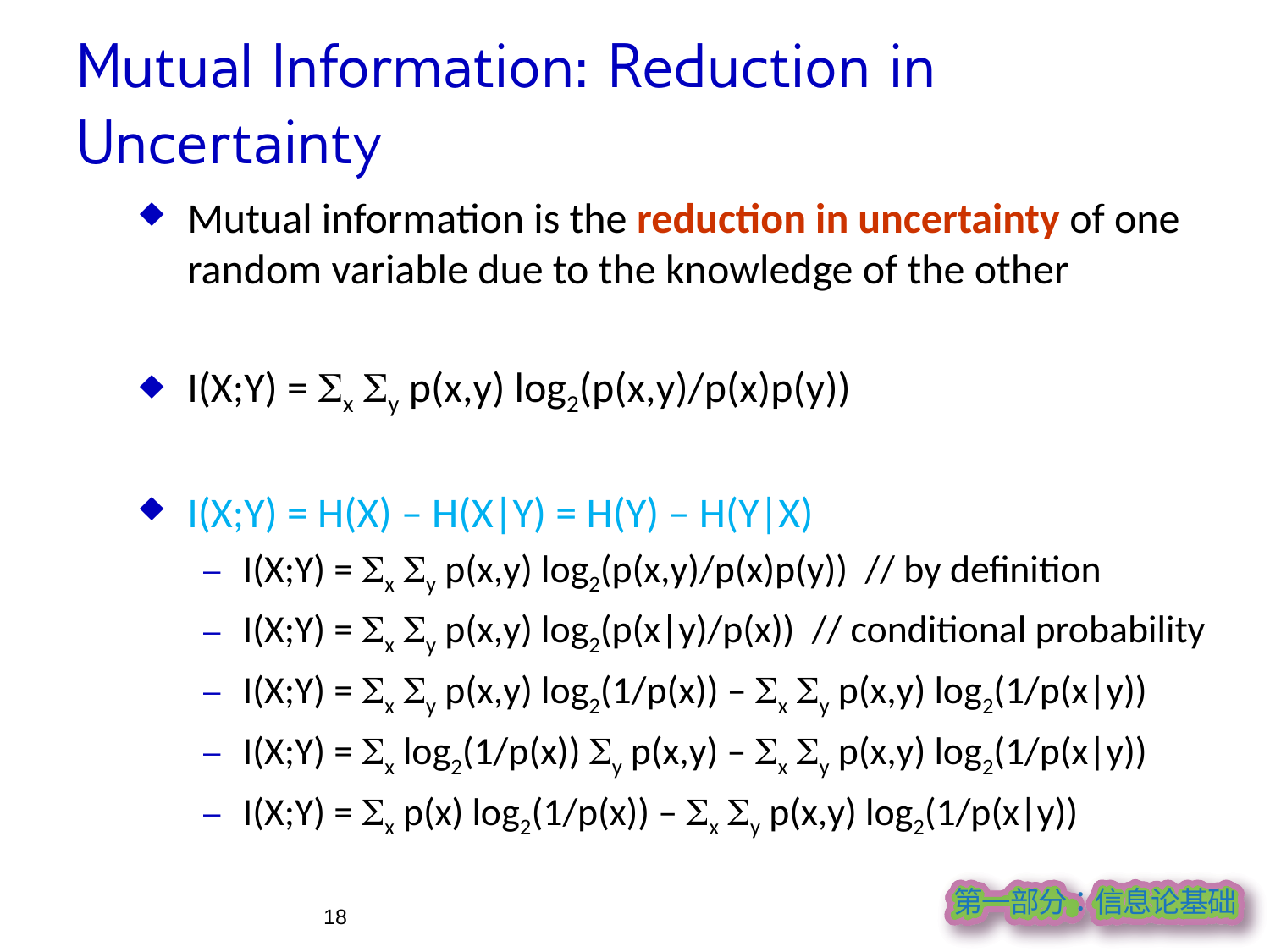

Mutual Information: Reduction in Uncertainty
Mutual information is the reduction in uncertainty of one random variable due to the knowledge of the other

I(X;Y) = Σx Σy p(x,y) log2(p(x,y)/p(x)p(y))

I(X;Y) = H(X) – H(X|Y) = H(Y) – H(Y|X)
I(X;Y) = Σx Σy p(x,y) log2(p(x,y)/p(x)p(y))  // by definition
I(X;Y) = Σx Σy p(x,y) log2(p(x|y)/p(x))  // conditional probability
I(X;Y) = Σx Σy p(x,y) log2(1/p(x)) – Σx Σy p(x,y) log2(1/p(x|y))
I(X;Y) = Σx log2(1/p(x)) Σy p(x,y) – Σx Σy p(x,y) log2(1/p(x|y))
I(X;Y) = Σx p(x) log2(1/p(x)) – Σx Σy p(x,y) log2(1/p(x|y))
18